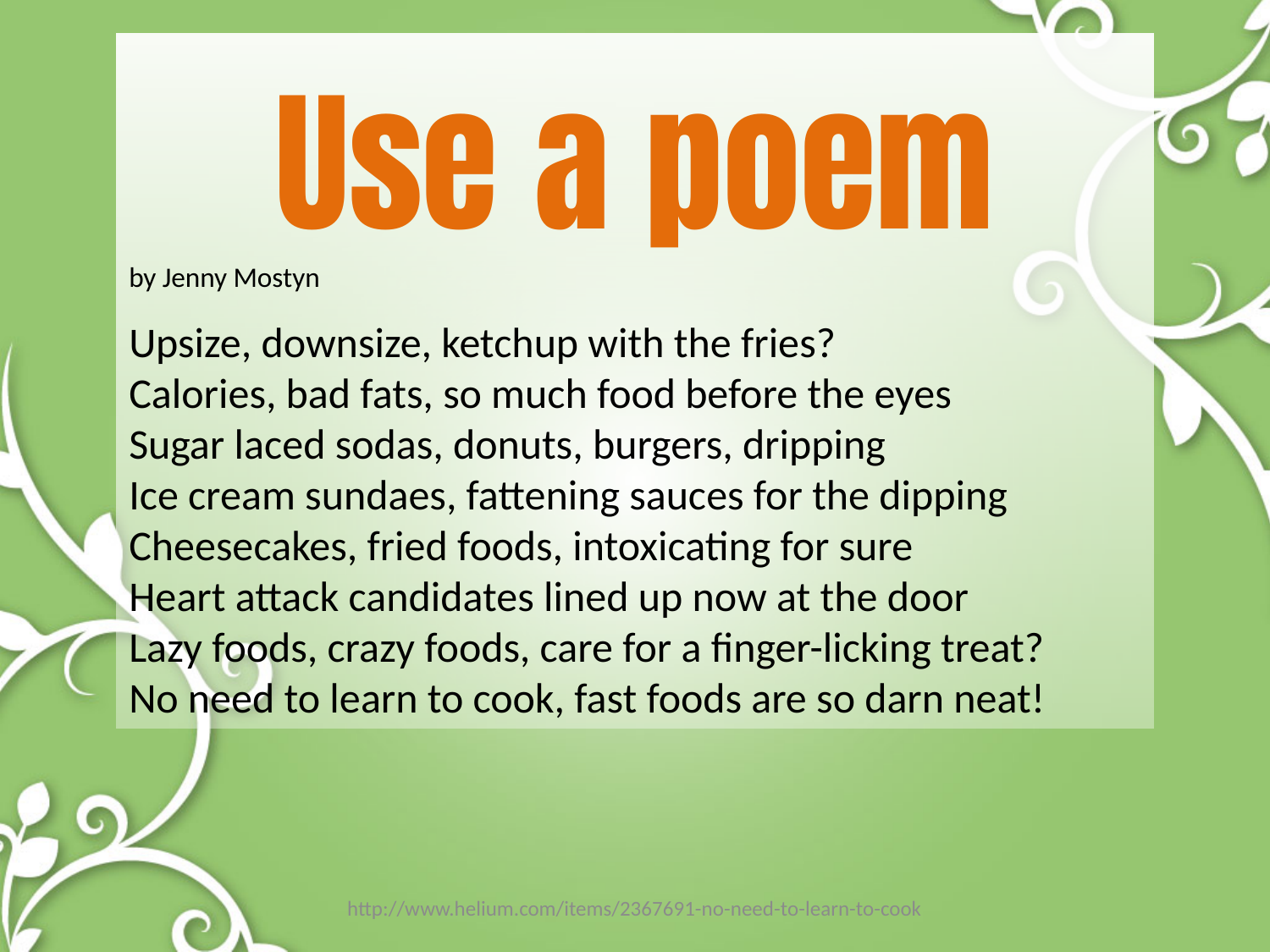

Use a poem
by Jenny Mostyn

Upsize, downsize, ketchup with the fries?
Calories, bad fats, so much food before the eyes
Sugar laced sodas, donuts, burgers, dripping
Ice cream sundaes, fattening sauces for the dipping
Cheesecakes, fried foods, intoxicating for sure
Heart attack candidates lined up now at the door
Lazy foods, crazy foods, care for a finger-licking treat?
No need to learn to cook, fast foods are so darn neat!
http://www.helium.com/items/2367691-no-need-to-learn-to-cook